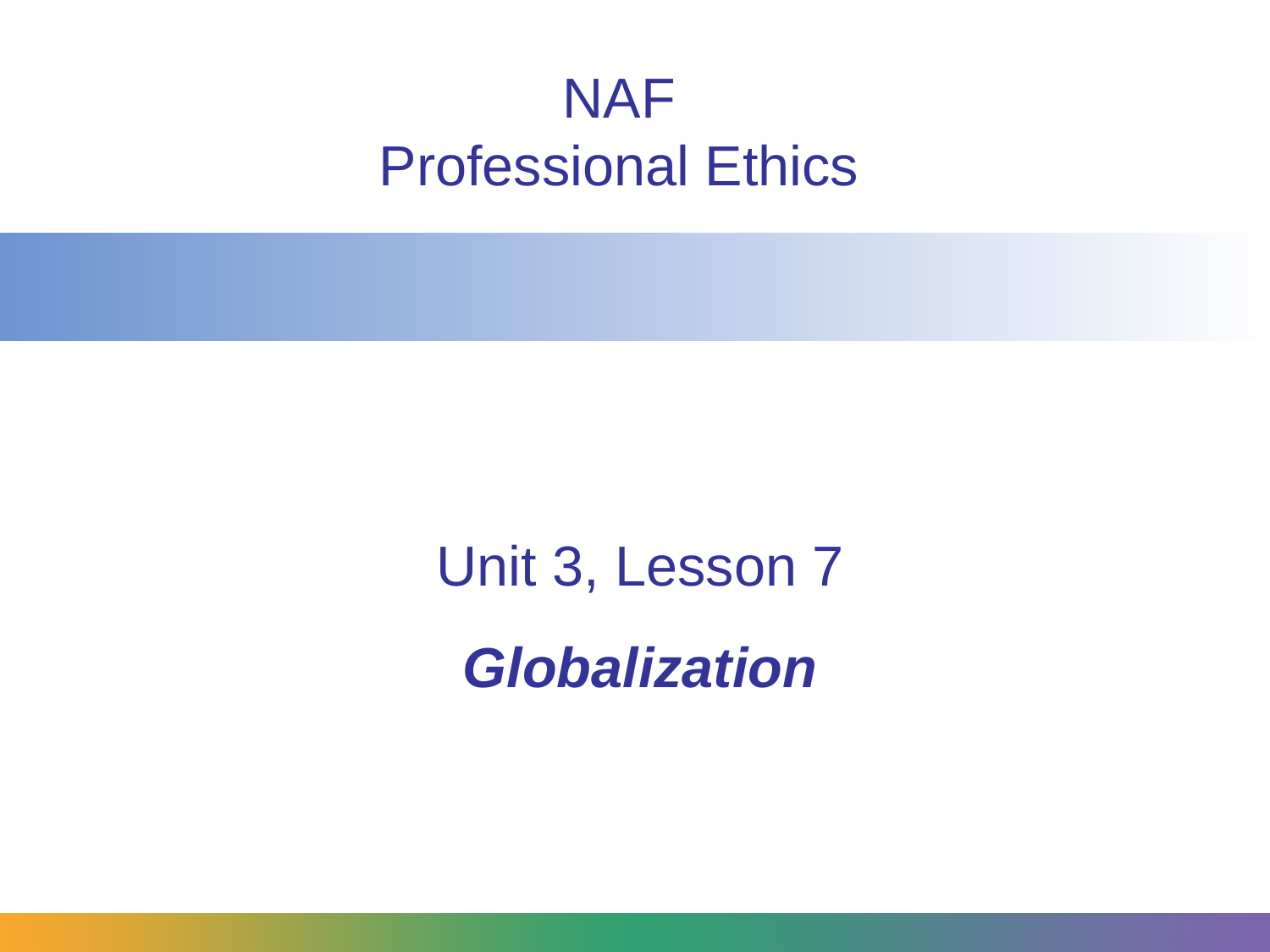

NAF
Professional Ethics
# Unit 3, Lesson 7 Globalization